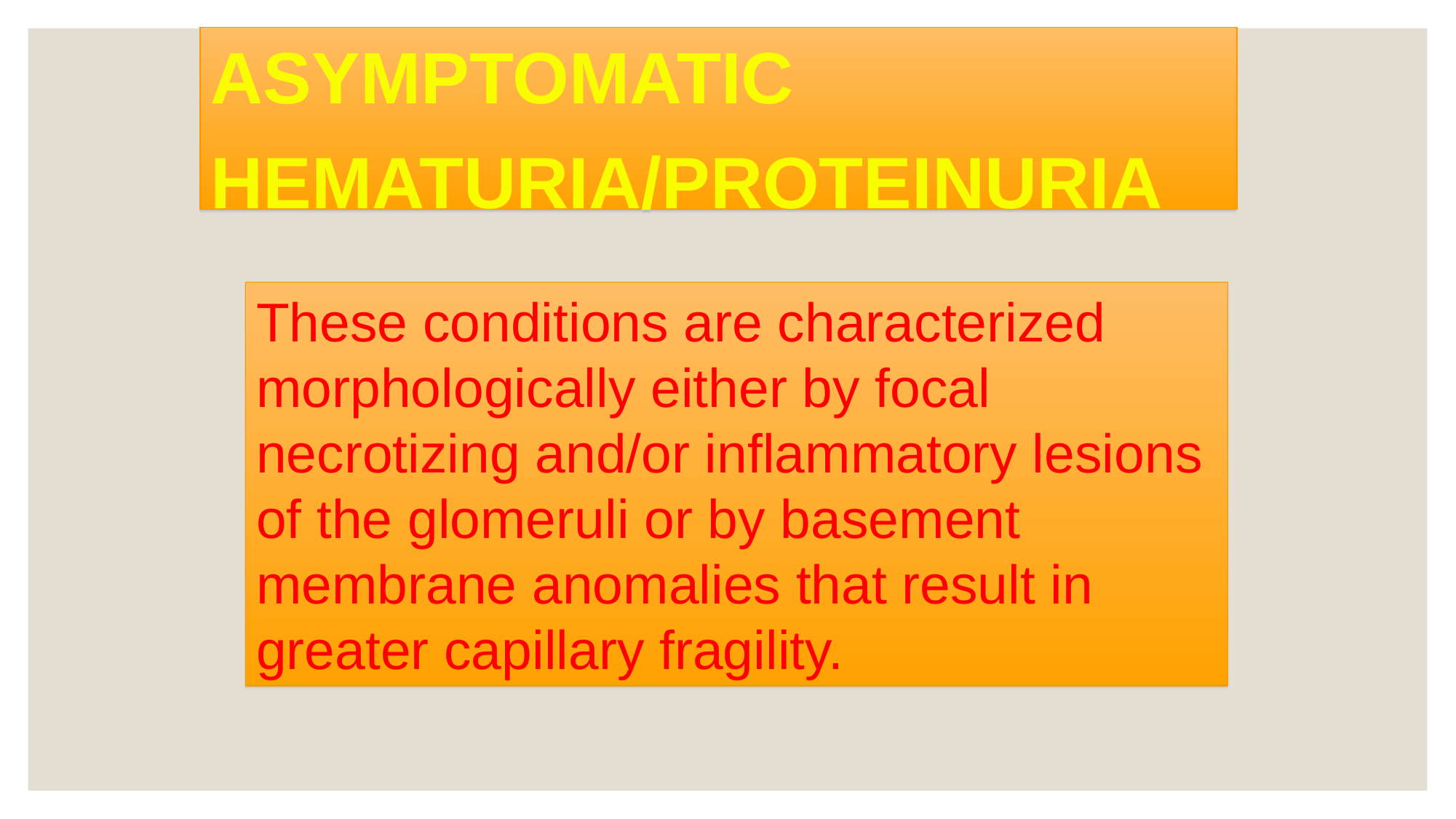

ASYMPTOMATIC HEMATURIA/PROTEINURIA
These conditions are characterized morphologically either by focal necrotizing and/or inflammatory lesions of the glomeruli or by basement membrane anomalies that result in greater capillary fragility.